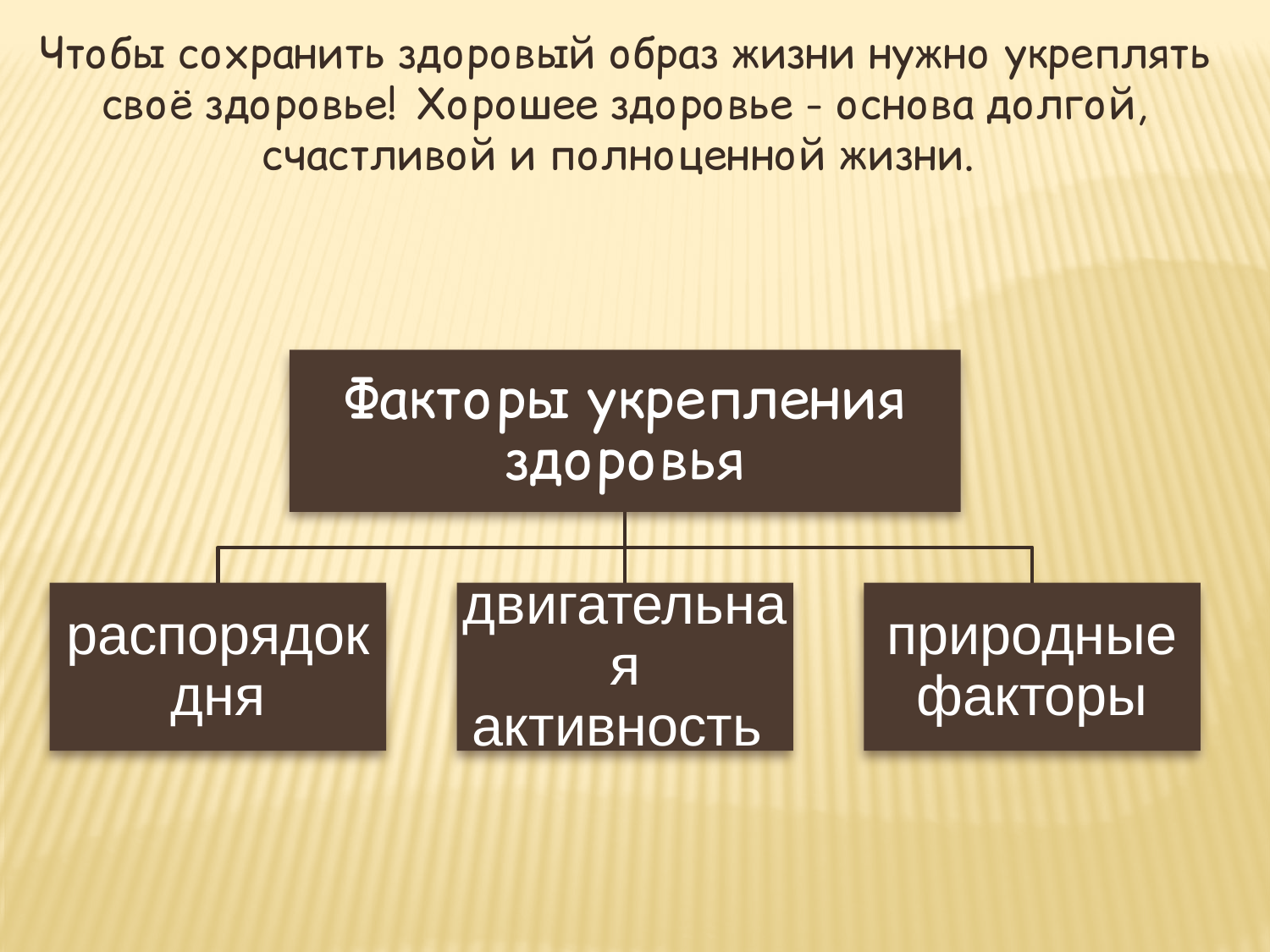

Чтобы сохранить здоровый образ жизни нужно укреплять своё здоровье! Хорошее здоровье - основа долгой, счастливой и полноценной жизни.

Факторы укрепления здоровья
распорядок дня
двигательная активность
природные факторы